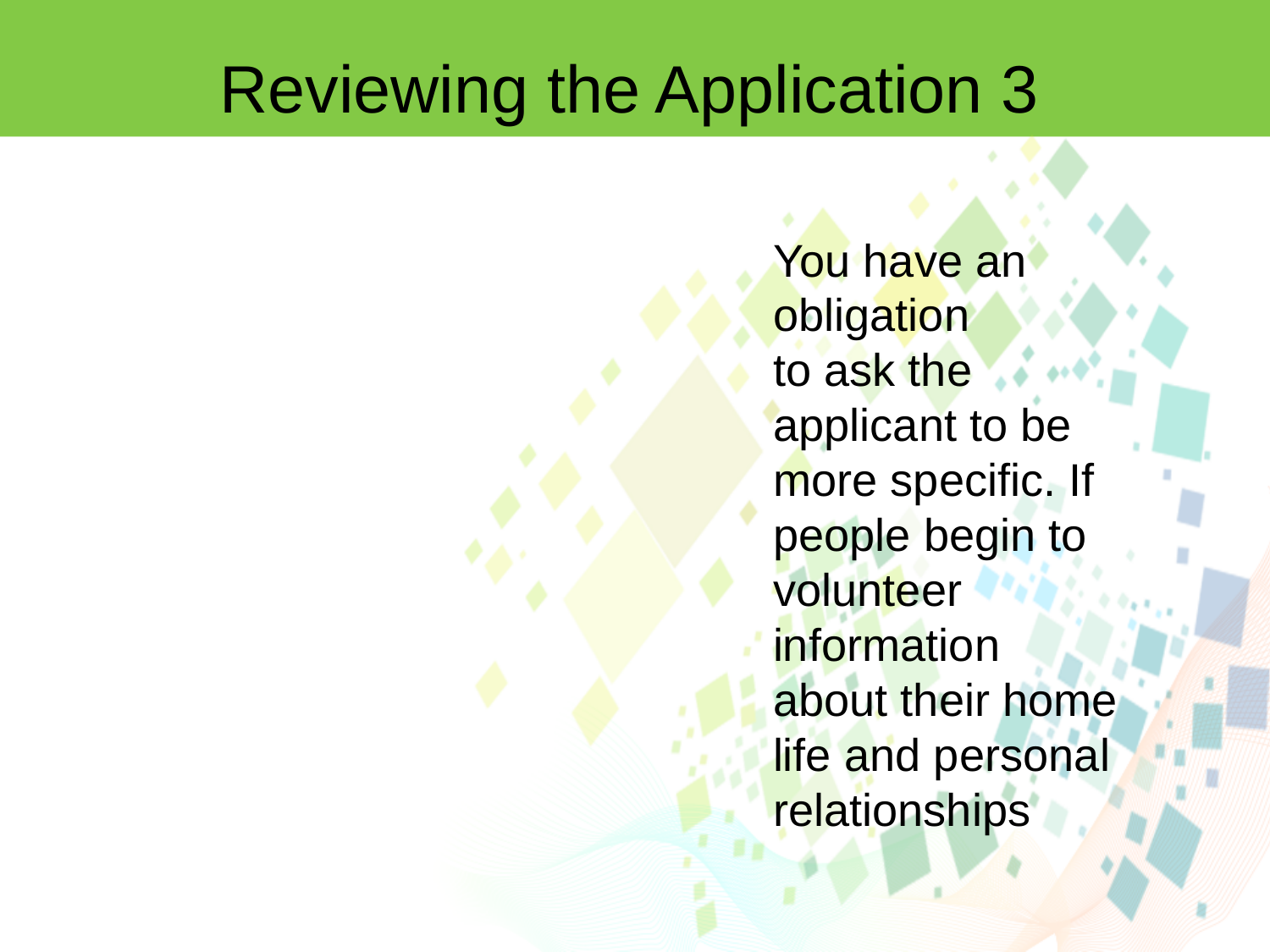

Reviewing the Application 3
You have an obligation
to ask the applicant to be more specific. If people begin to volunteer information
about their home life and personal relationships